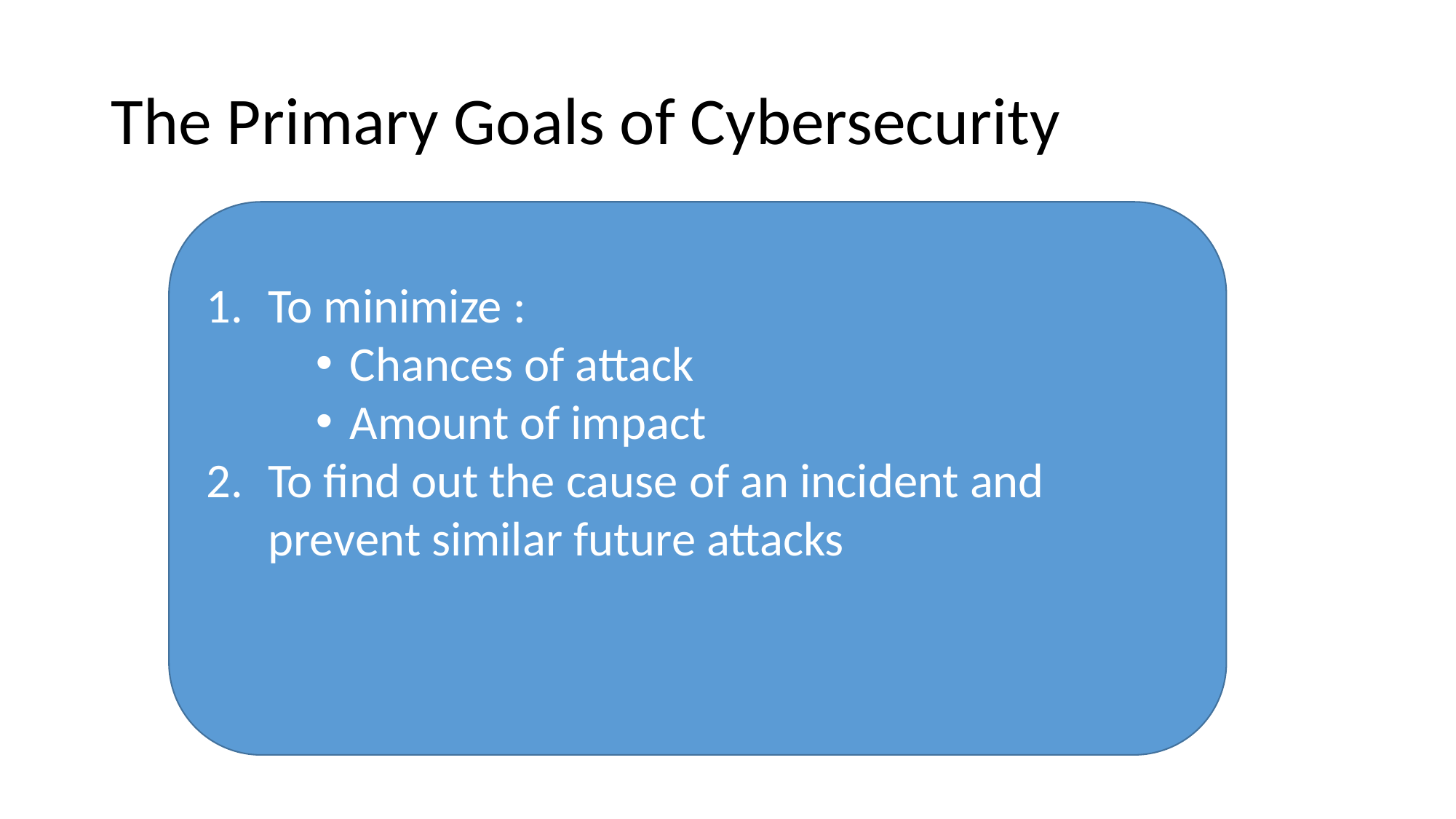

# The Primary Goals of Cybersecurity
To minimize :
Chances of attack
Amount of impact
To find out the cause of an incident and prevent similar future attacks